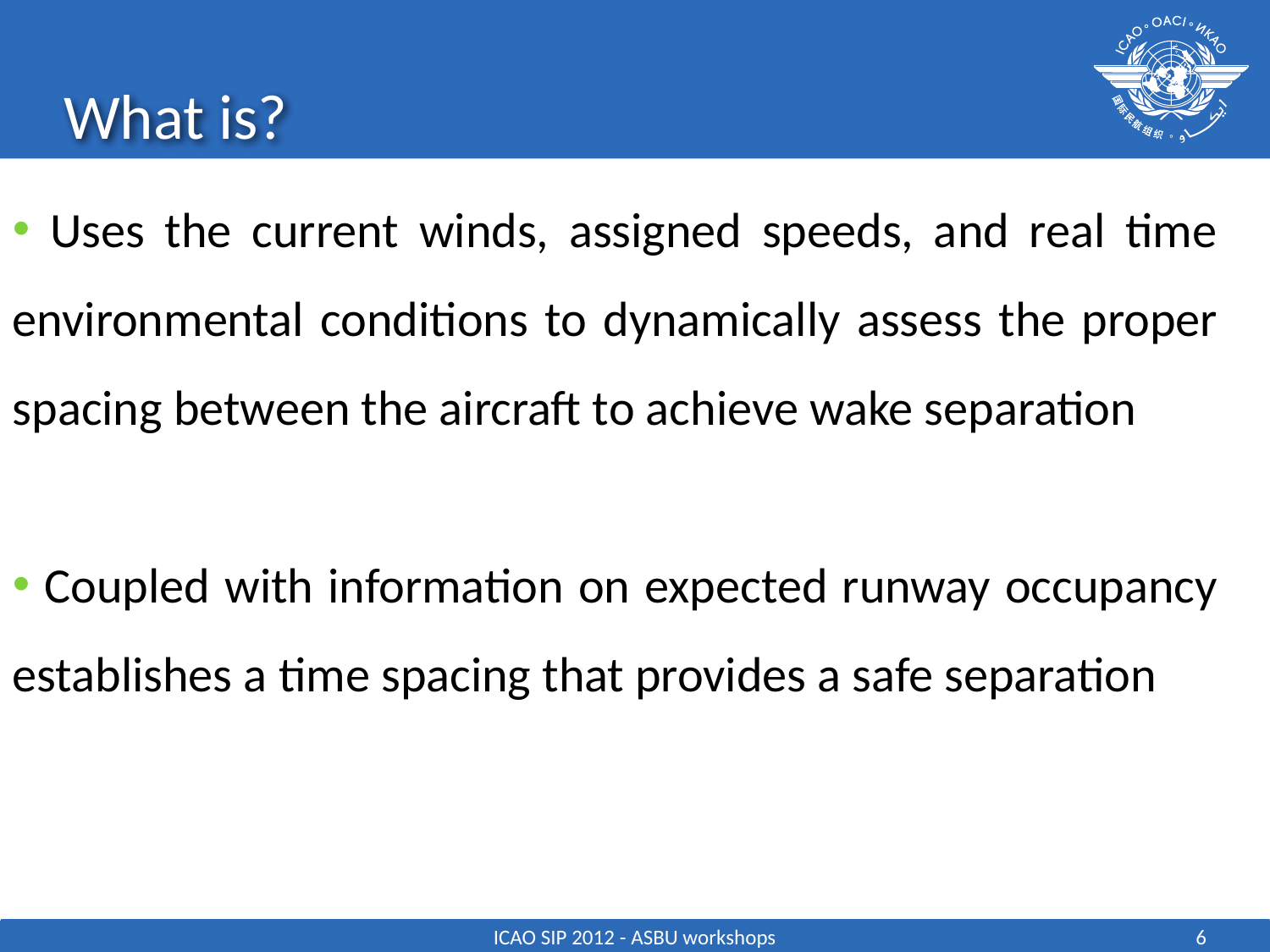

# What is?
 Uses the current winds, assigned speeds, and real time environmental conditions to dynamically assess the proper spacing between the aircraft to achieve wake separation

 Coupled with information on expected runway occupancy establishes a time spacing that provides a safe separation
ICAO SIP 2012 - ASBU workshops
6